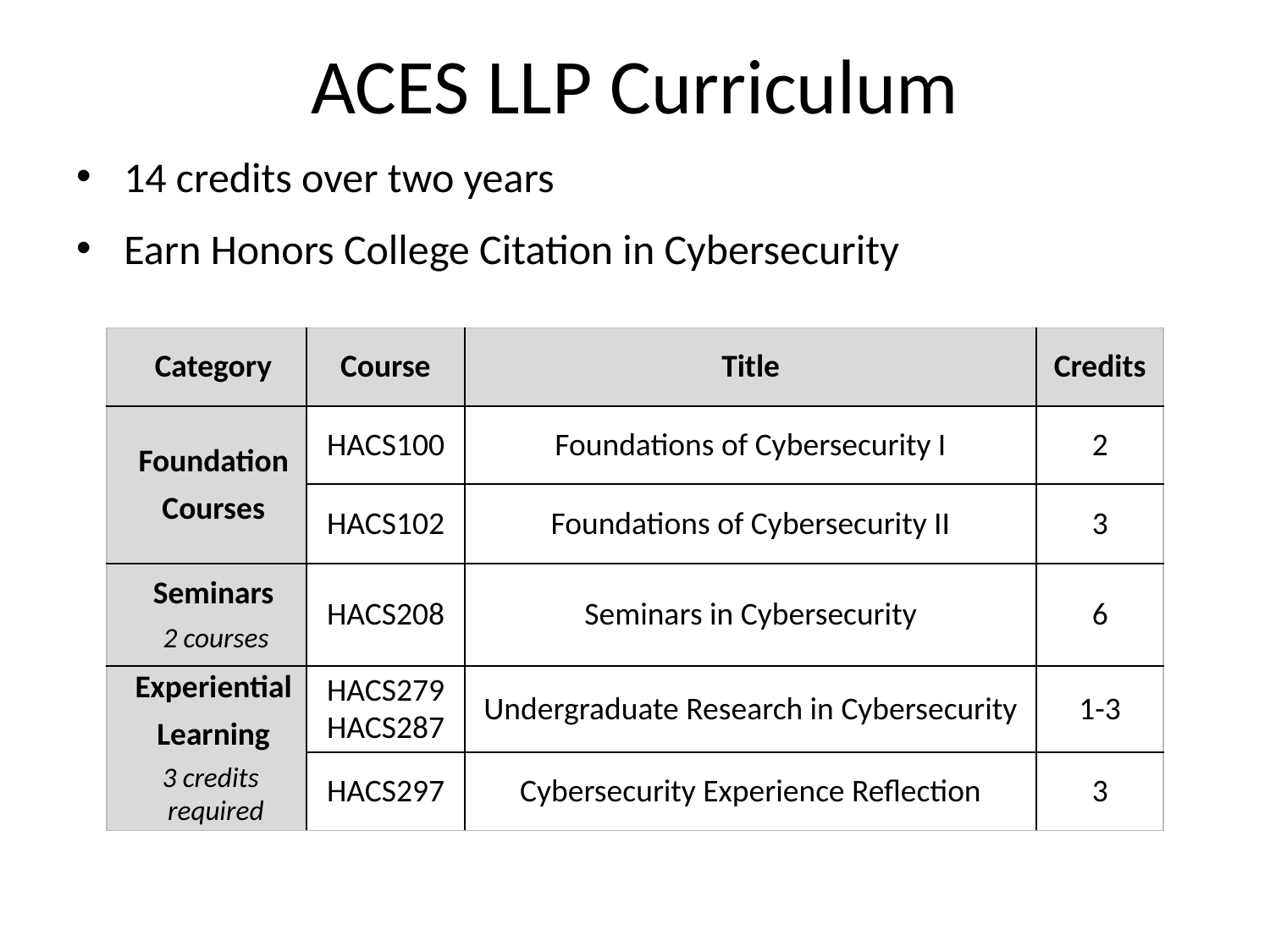

# ACES LLP Curriculum
14 credits over two years
Earn Honors College Citation in Cybersecurity
| Category | Course | Title | Credits |
| --- | --- | --- | --- |
| Foundation Courses | HACS100 | Foundations of Cybersecurity I | 2 |
|  | HACS102 | Foundations of Cybersecurity II | 3 |
| Seminars 2 courses | HACS208 | Seminars in Cybersecurity | 6 |
| Experiential Learning 3 credits required | HACS279 HACS287 | Undergraduate Research in Cybersecurity | 1-3 |
|  | HACS297 | Cybersecurity Experience Reflection | 3 |